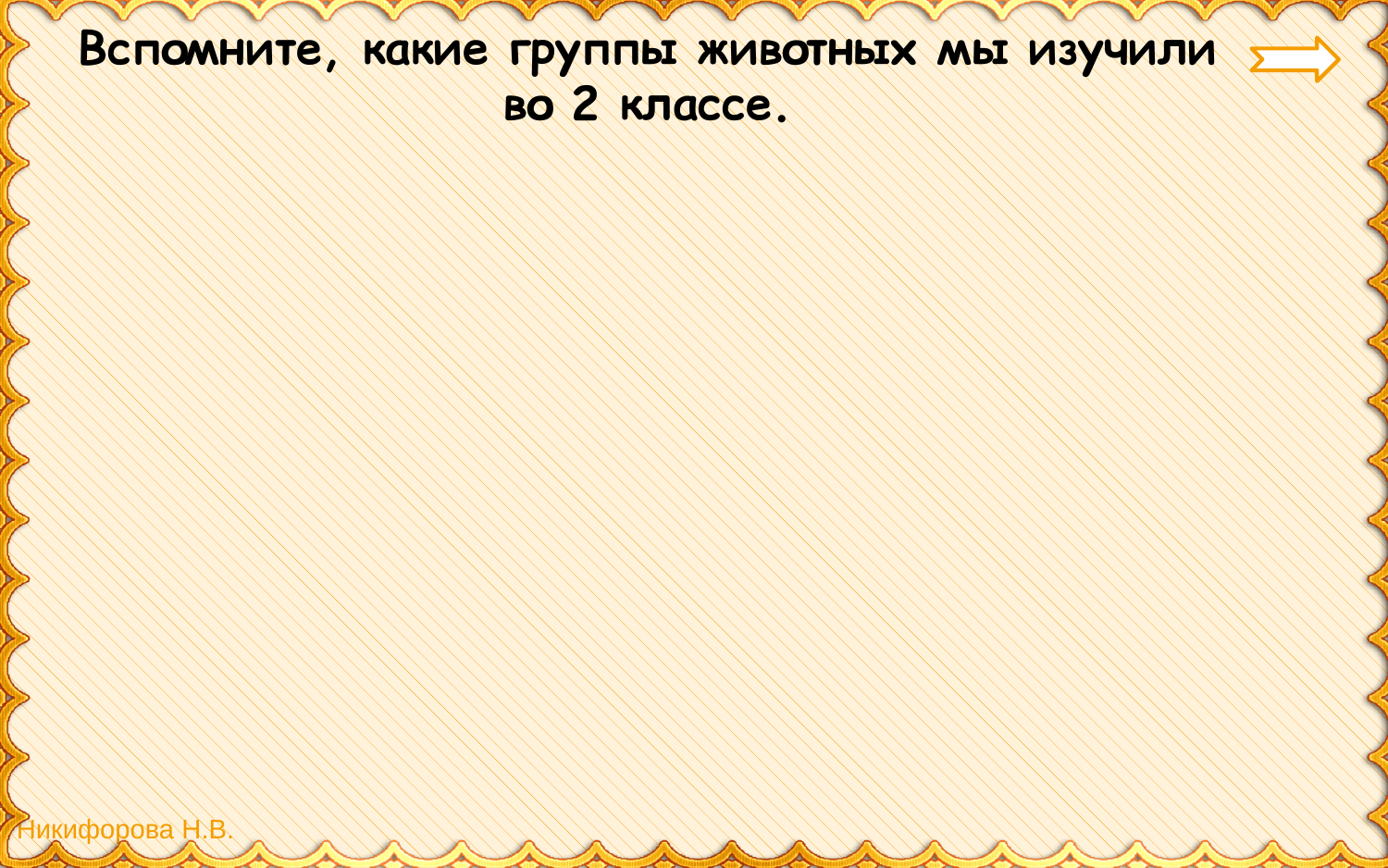

Вспомните, какие группы животных мы изучили во 2 классе.